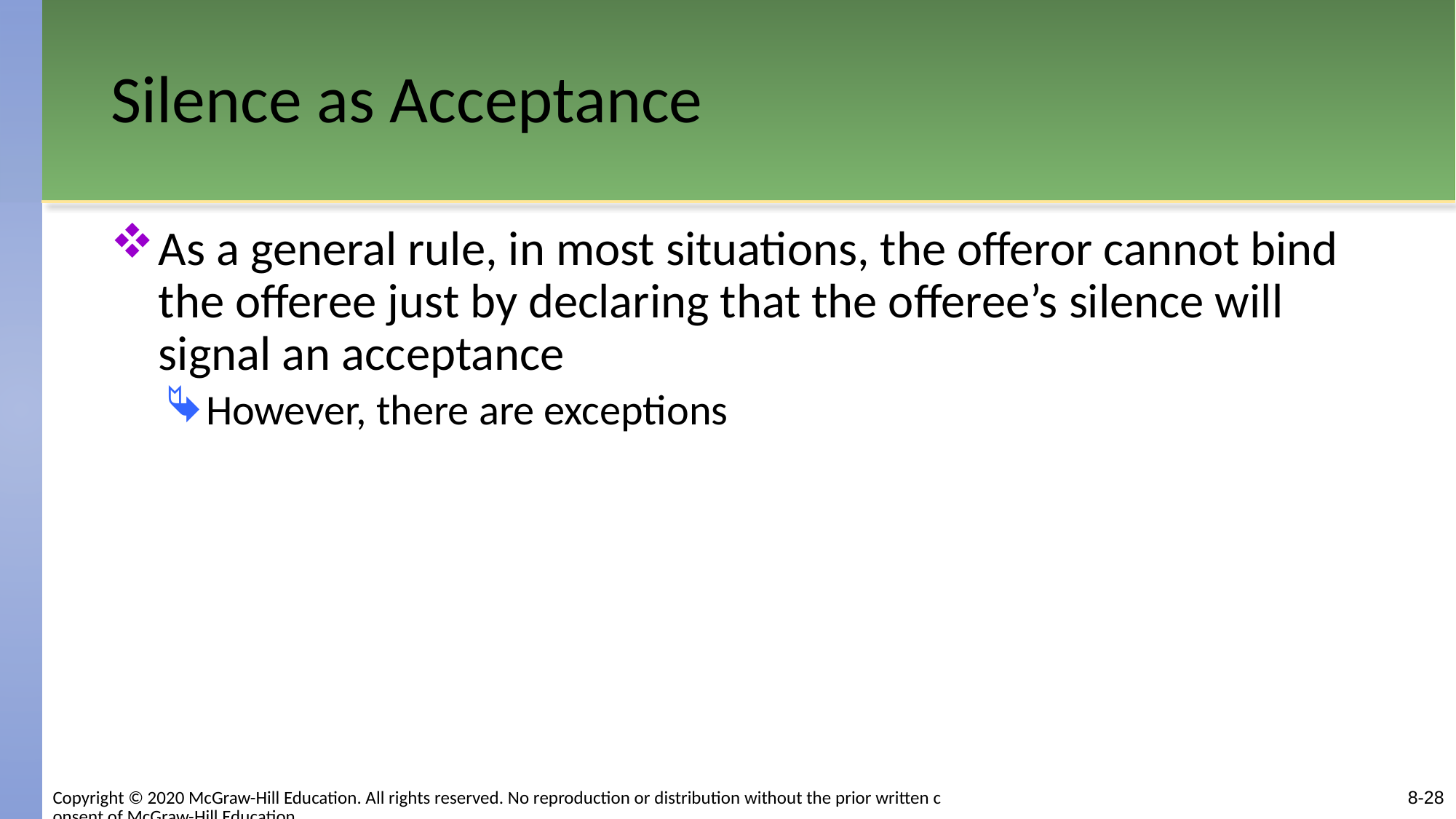

# Silence as Acceptance
As a general rule, in most situations, the offeror cannot bind the offeree just by declaring that the offeree’s silence will signal an acceptance
However, there are exceptions
8-28
Copyright © 2020 McGraw-Hill Education. All rights reserved. No reproduction or distribution without the prior written consent of McGraw-Hill Education.